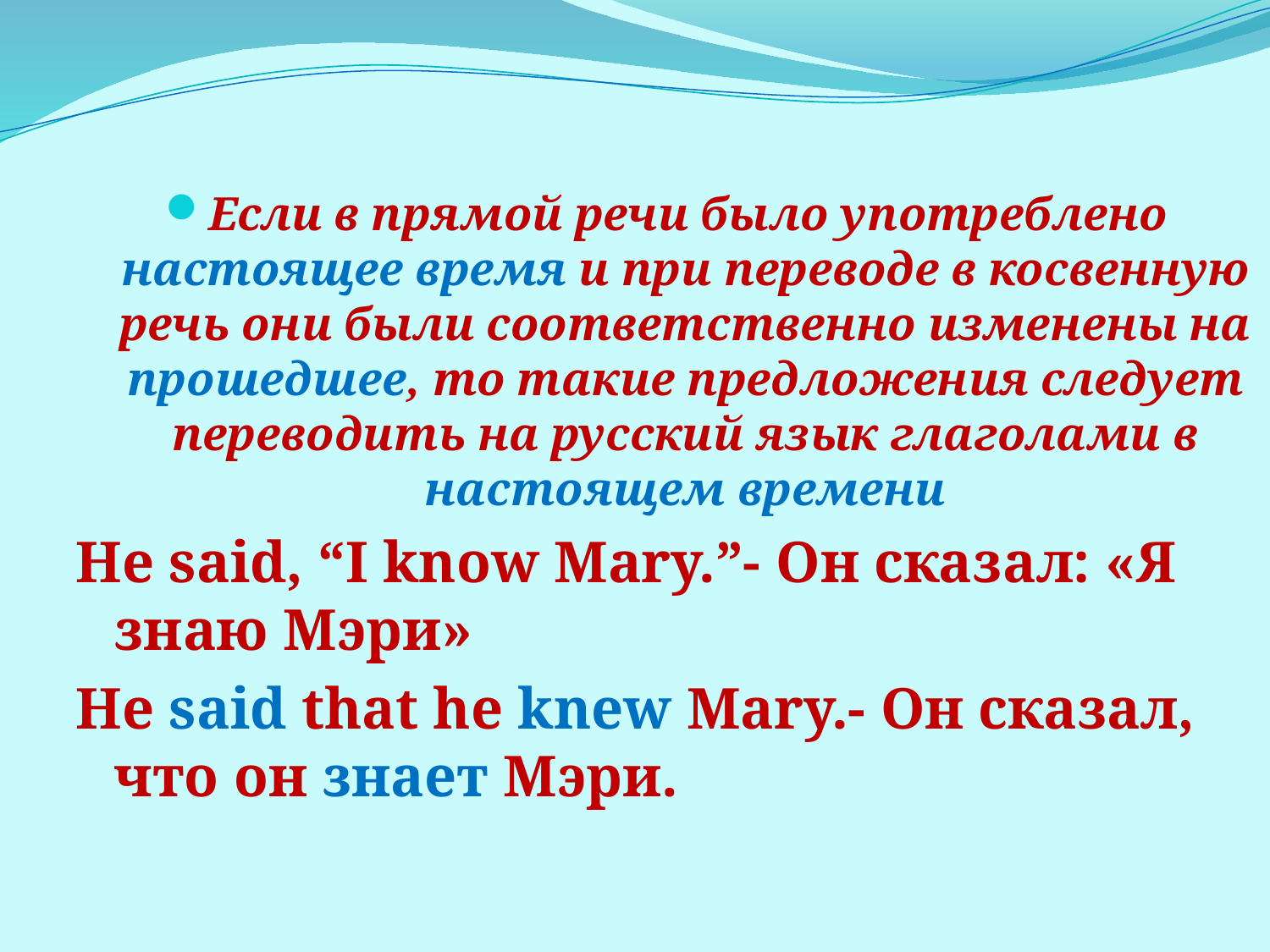

Если в прямой речи было употреблено настоящее время и при переводе в косвенную речь они были соответственно изменены на прошедшее, то такие предложения следует переводить на русский язык глаголами в настоящем времени
He said, “I know Mary.”- Он сказал: «Я знаю Мэри»
He said that he knew Mary.- Он сказал, что он знает Мэри.